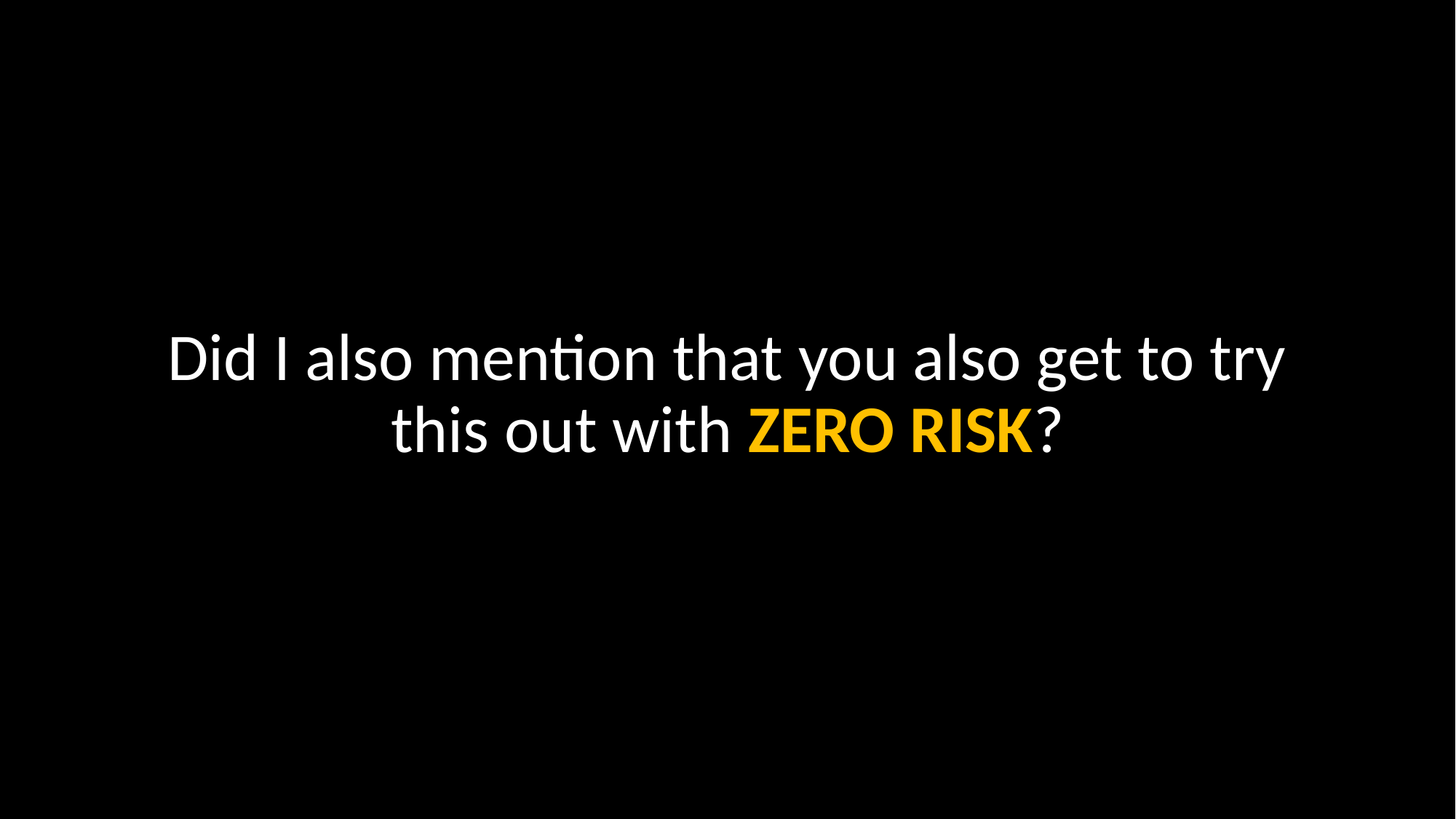

Did I also mention that you also get to try this out with ZERO RISK?